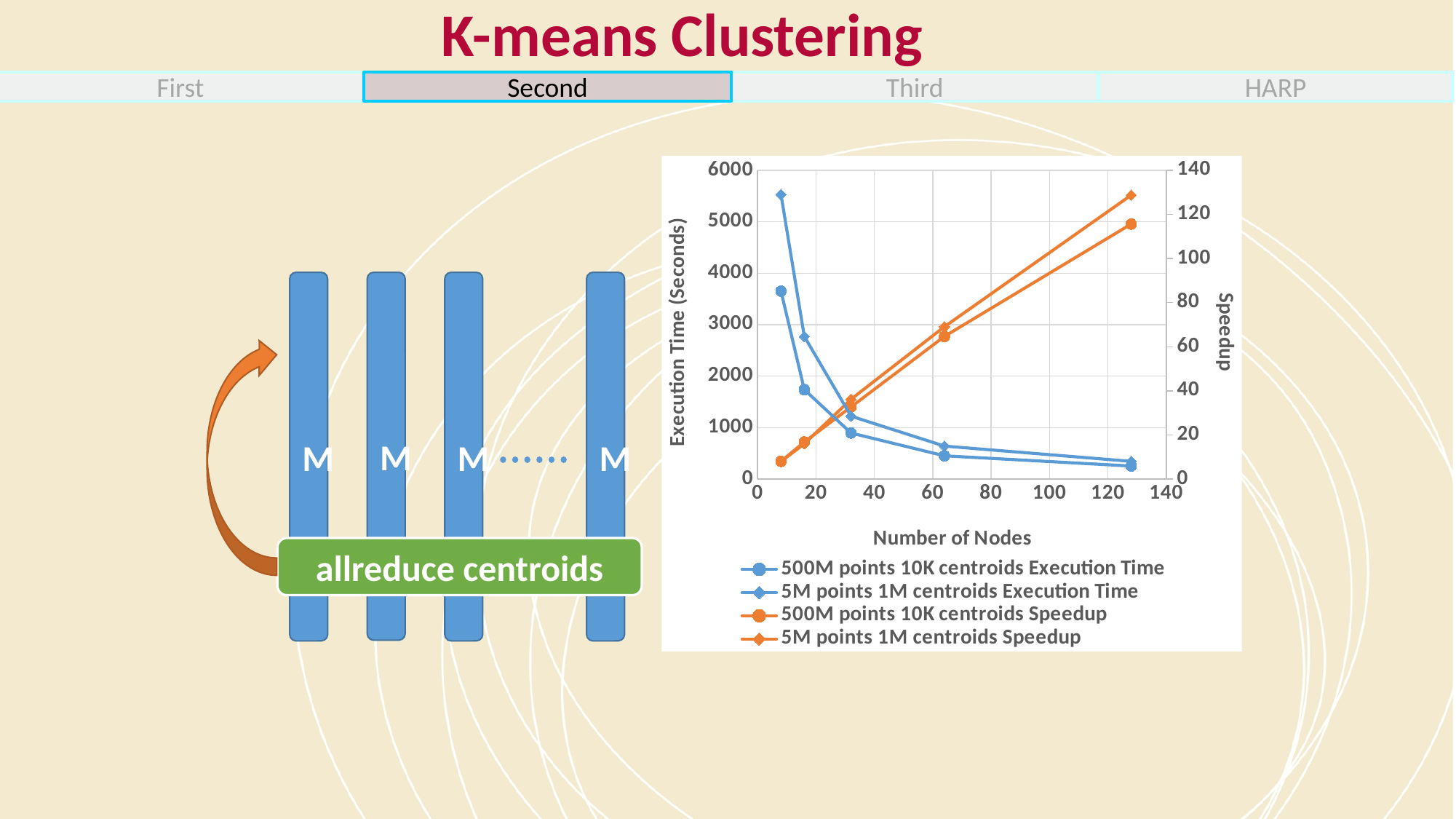

# K-means Clustering

### Chart

| Category | 500M points 10K centroids Execution Time | 5M points 1M centroids Execution Time | 500M points 10K centroids Speedup | 5M points 1M centroids Speedup |
|---|---|---|---|---|
M
M
M
M

allreduce centroids